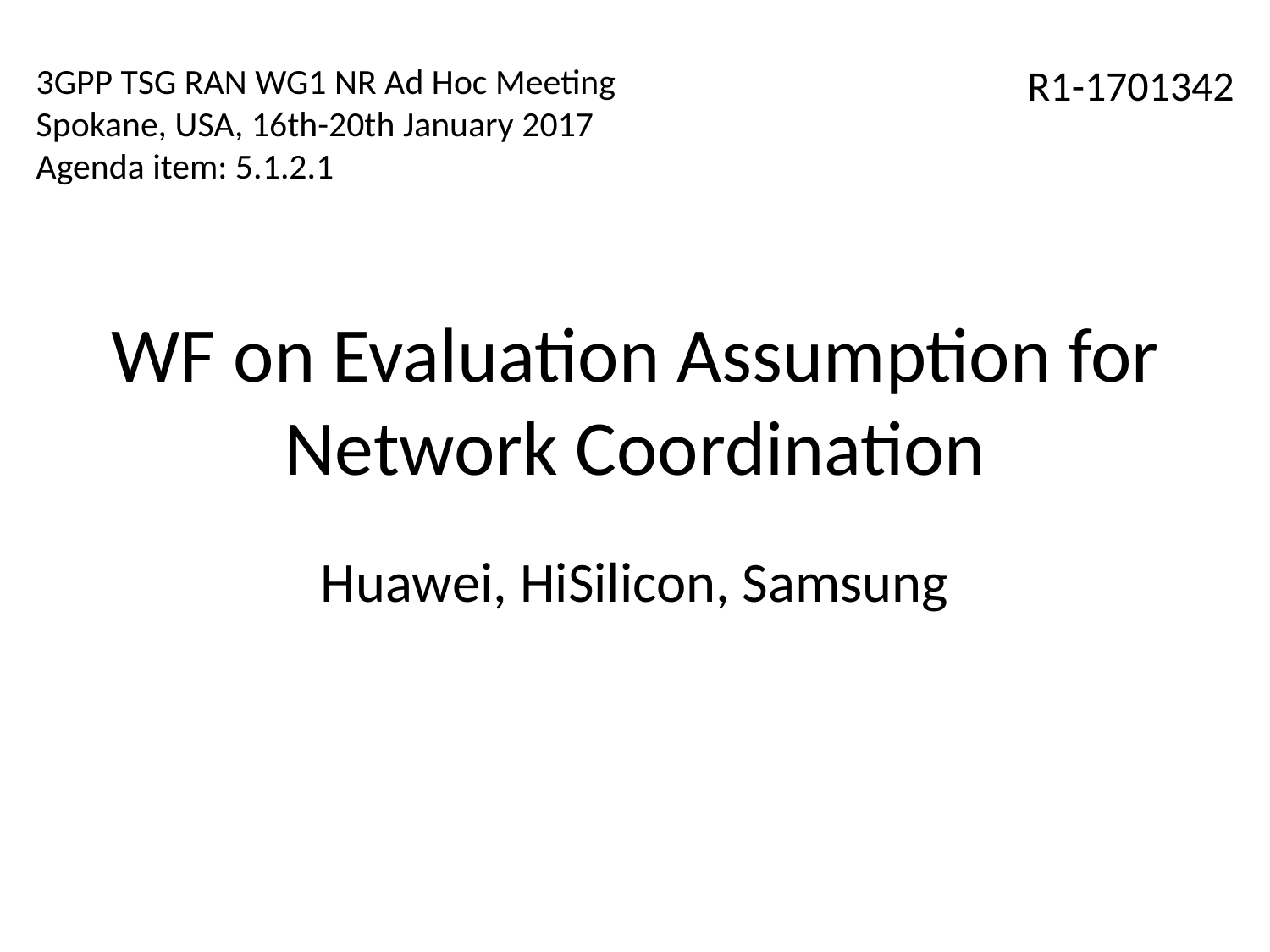

3GPP TSG RAN WG1 NR Ad Hoc Meeting
Spokane, USA, 16th-20th January 2017
Agenda item: 5.1.2.1

R1-1701342
# WF on Evaluation Assumption for Network Coordination
Huawei, HiSilicon, Samsung